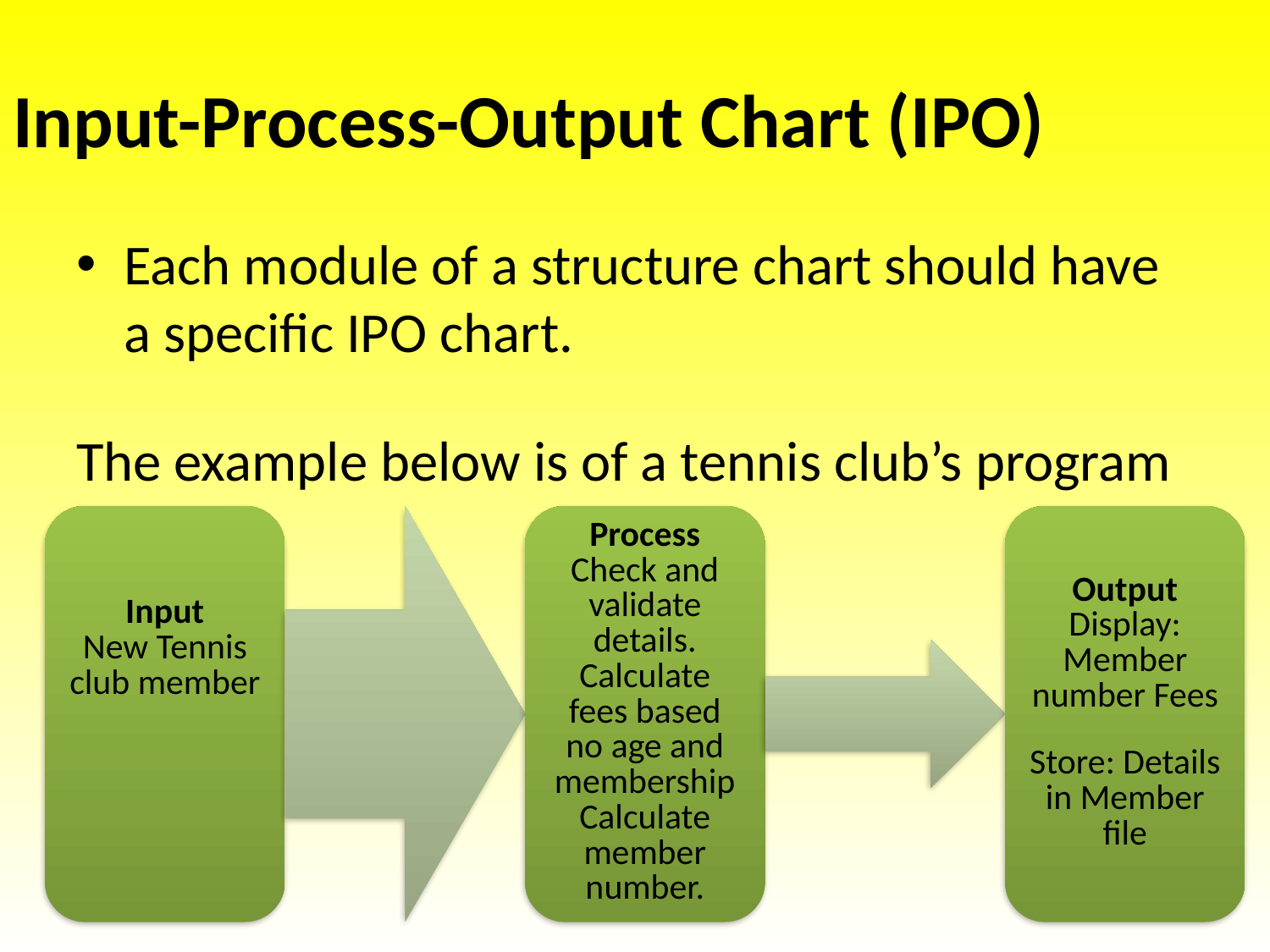

# Input-Process-Output Chart (IPO)
Each module of a structure chart should have a specific IPO chart.

The example below is of a tennis club’s program
Input
New Tennis club member
Process
Check and validate details.
Calculate fees based no age and membership
Calculate member number.
Output
Display:
Member number Fees
Store: Details in Member file